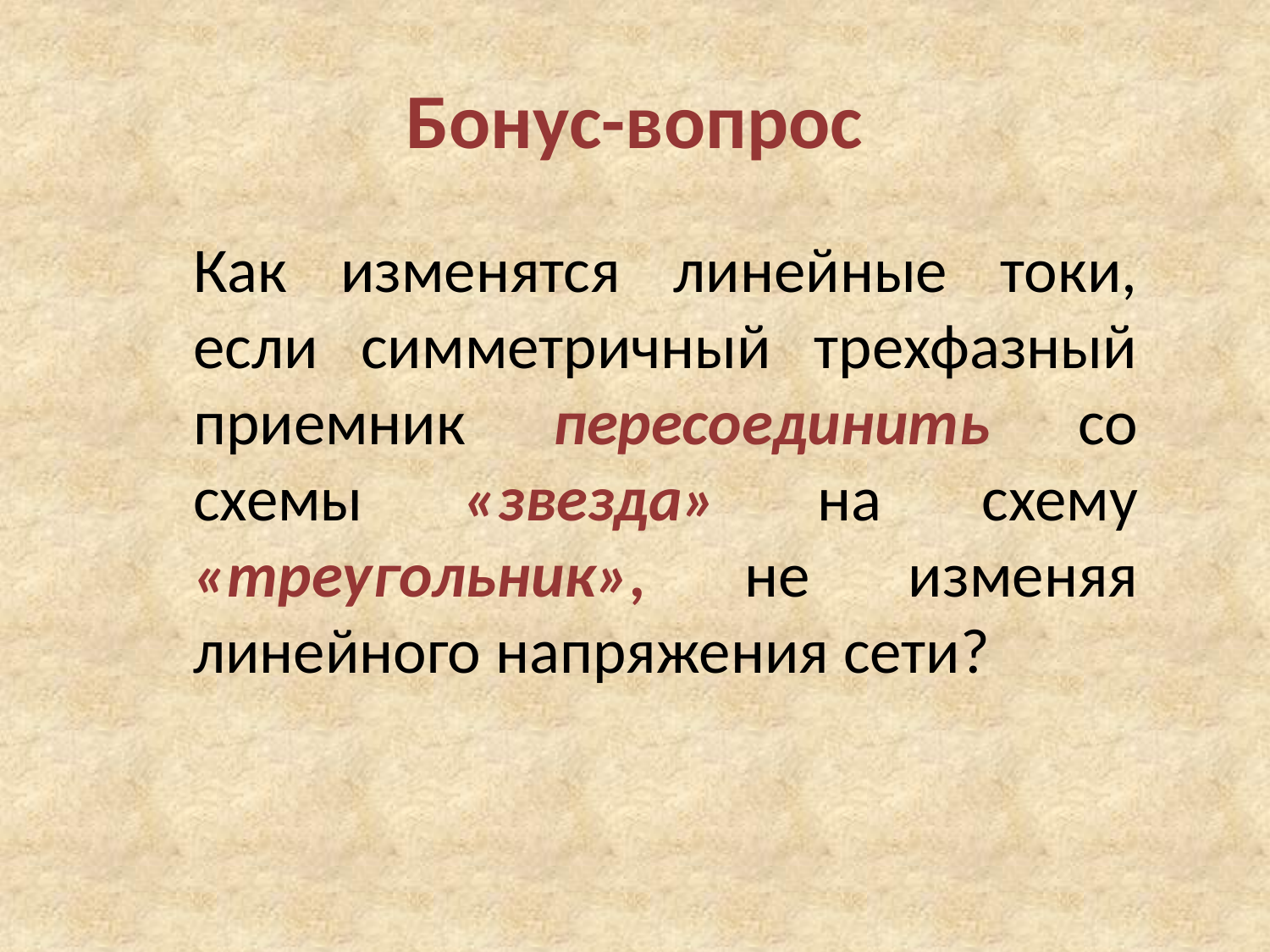

# Бонус-вопрос
	Как изменятся линейные токи, если симметричный трехфазный приемник пересоединить со схемы «звезда» на схему «треугольник», не изменяя линейного напряжения сети?